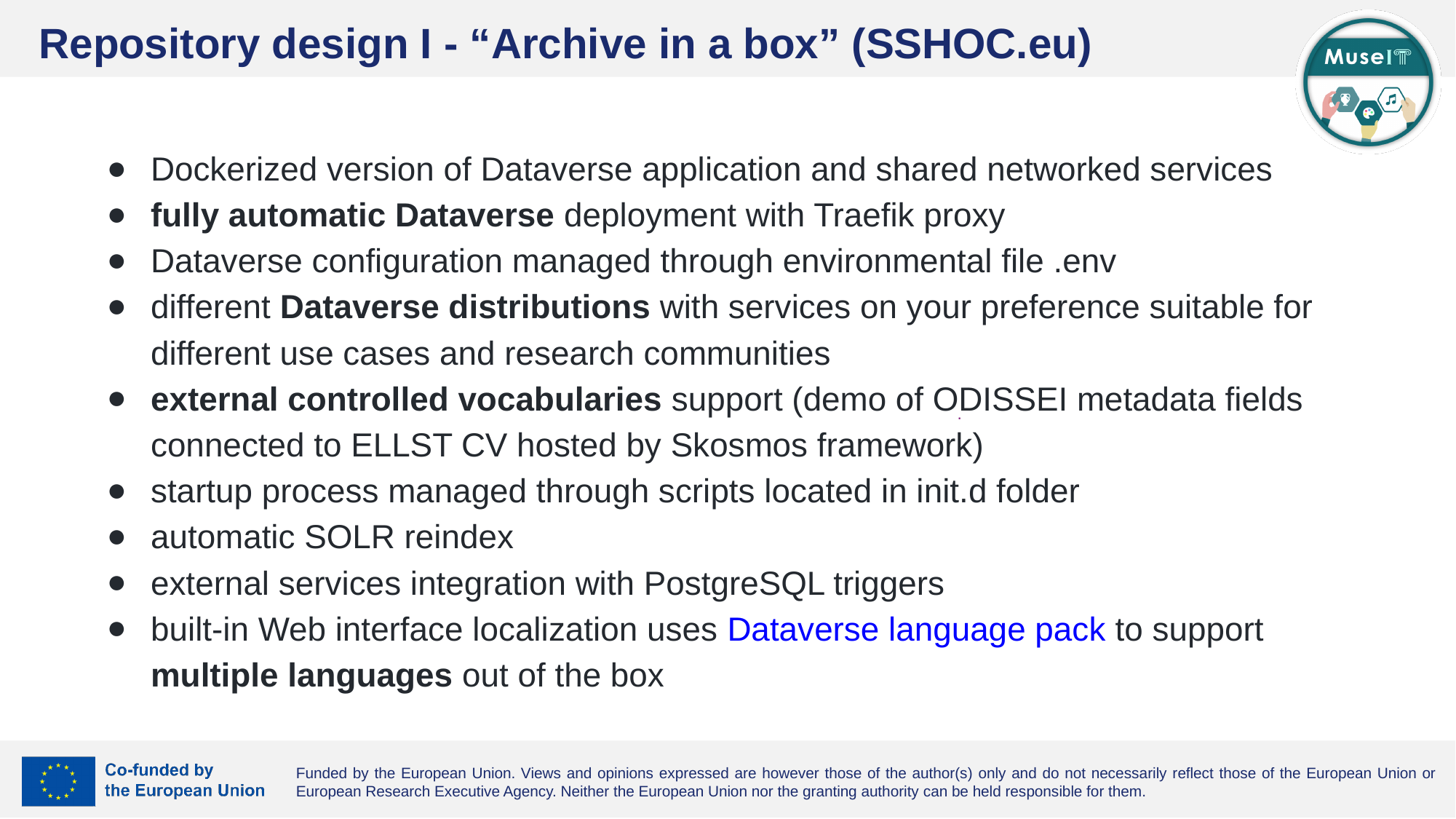

Repository design I - “Archive in a box” (SSHOC.eu)
Dockerized version of Dataverse application and shared networked services
fully automatic Dataverse deployment with Traefik proxy
Dataverse configuration managed through environmental file .env
different Dataverse distributions with services on your preference suitable for different use cases and research communities
external controlled vocabularies support (demo of ODISSEI metadata fields connected to ELLST CV hosted by Skosmos framework)
startup process managed through scripts located in init.d folder
automatic SOLR reindex
external services integration with PostgreSQL triggers
built-in Web interface localization uses Dataverse language pack to support multiple languages out of the box